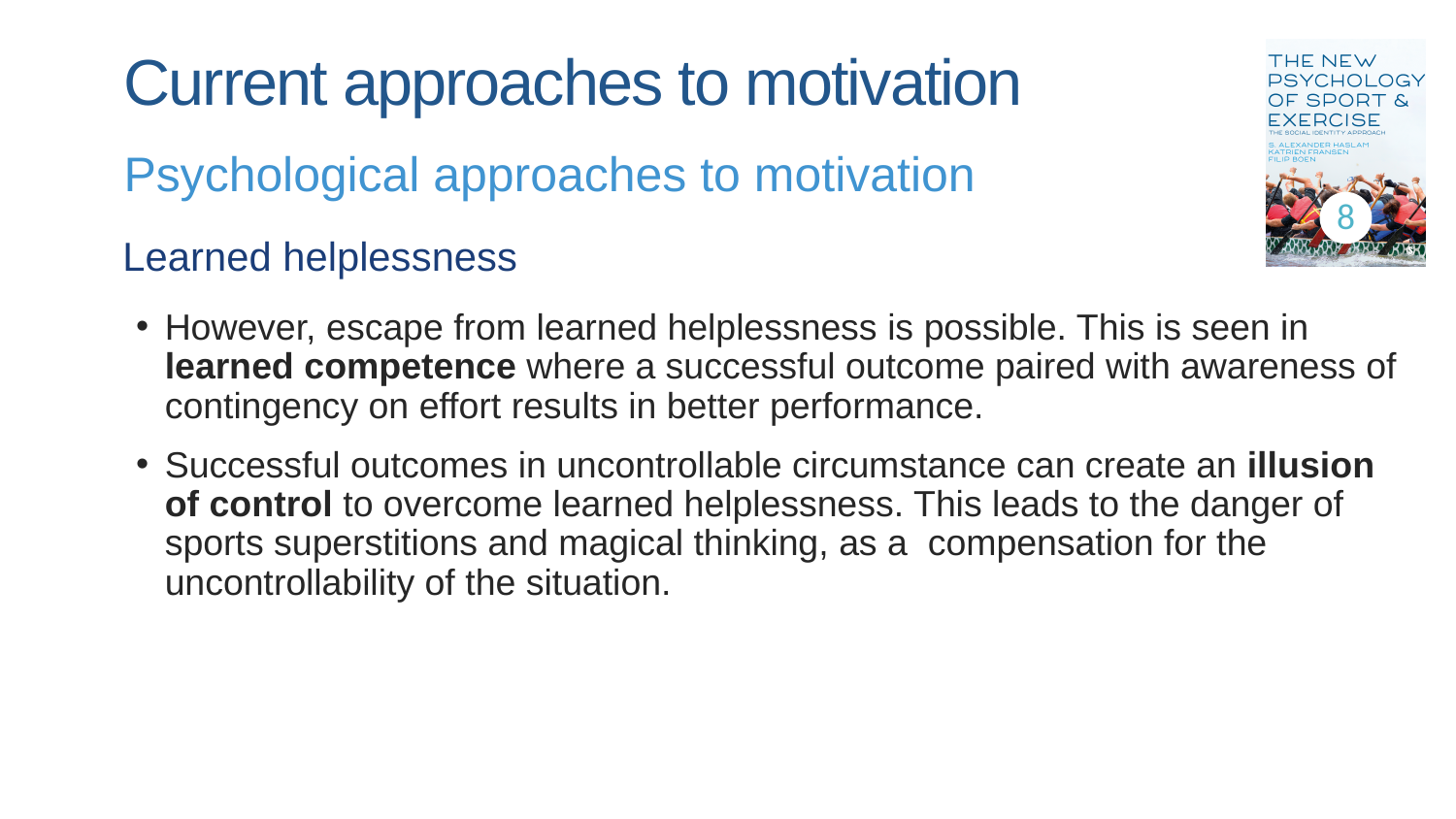

# Current approaches to motivation
8
Psychological approaches to motivation
Learned helplessness
However, escape from learned helplessness is possible. This is seen in learned competence where a successful outcome paired with awareness of contingency on effort results in better performance.
Successful outcomes in uncontrollable circumstance can create an illusion of control to overcome learned helplessness. This leads to the danger of sports superstitions and magical thinking, as a  compensation for the uncontrollability of the situation.